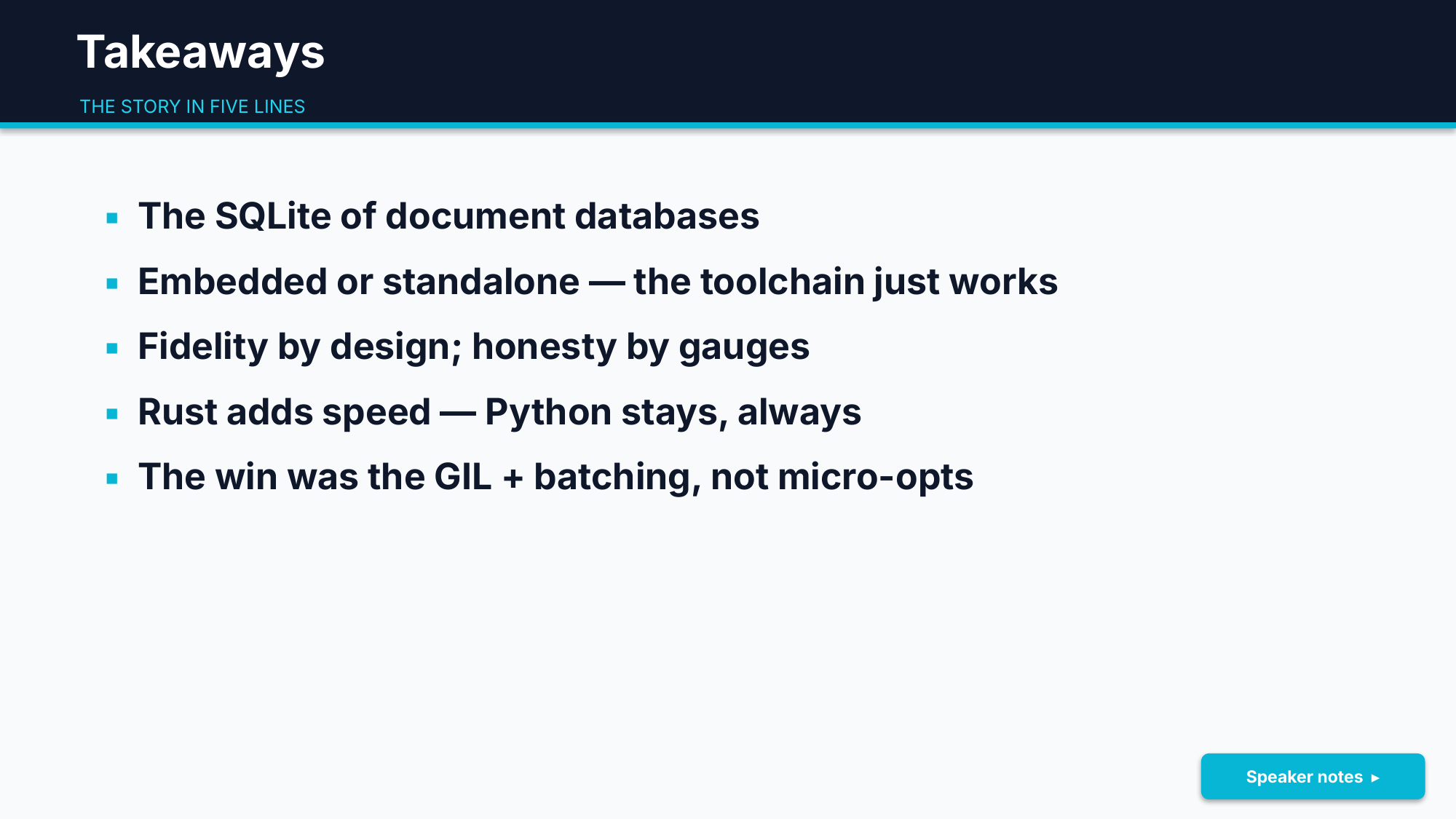

Takeaways
THE STORY IN FIVE LINES

▪  The SQLite of document databases
▪  Embedded or standalone — the toolchain just works
▪  Fidelity by design; honesty by gauges
▪  Rust adds speed — Python stays, always
▪  The win was the GIL + batching, not micro-opts
Speaker notes  ▸